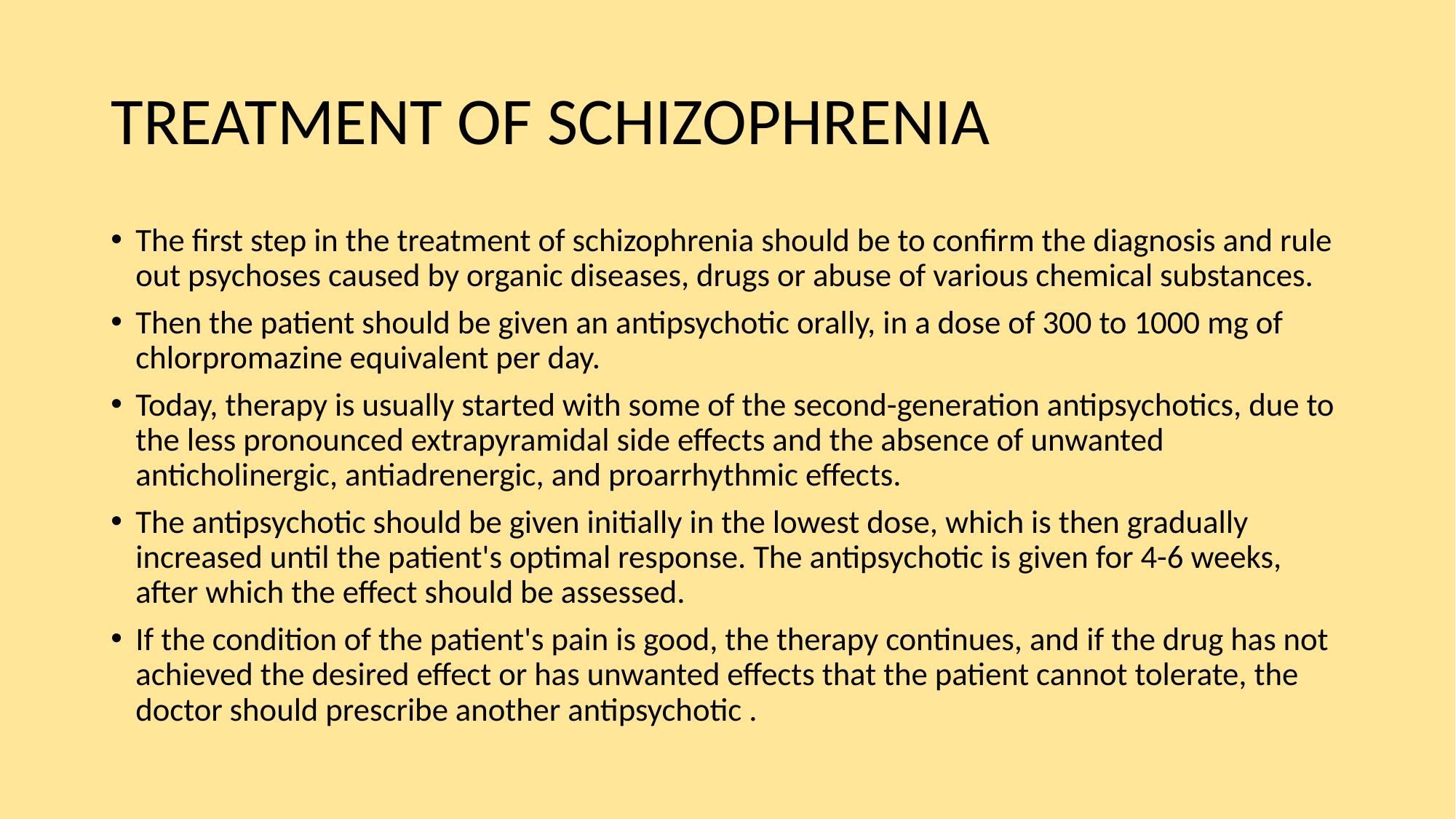

# TREATMENT OF SCHIZOPHRENIA
The first step in the treatment of schizophrenia should be to confirm the diagnosis and rule out psychoses caused by organic diseases, drugs or abuse of various chemical substances.
Then the patient should be given an antipsychotic orally, in a dose of 300 to 1000 mg of chlorpromazine equivalent per day.
Today, therapy is usually started with some of the second-generation antipsychotics, due to the less pronounced extrapyramidal side effects and the absence of unwanted anticholinergic, antiadrenergic, and proarrhythmic effects.
The antipsychotic should be given initially in the lowest dose, which is then gradually increased until the patient's optimal response. The antipsychotic is given for 4-6 weeks, after which the effect should be assessed.
If the condition of the patient's pain is good, the therapy continues, and if the drug has not achieved the desired effect or has unwanted effects that the patient cannot tolerate, the doctor should prescribe another antipsychotic .